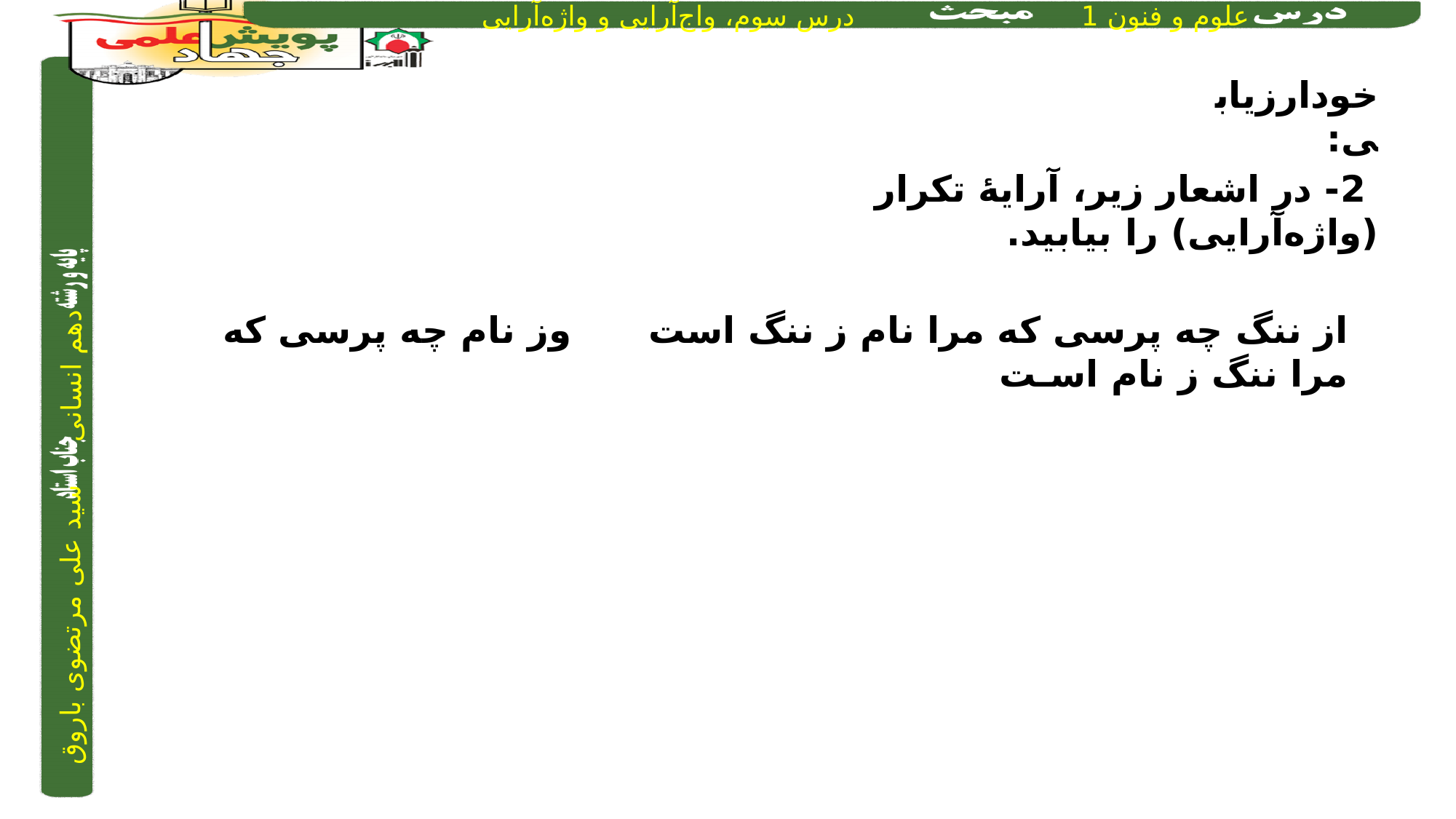

خودارزیابی:
 2- در اشعار زیر، آرایۀ تکرار (واژه‌آرایی) را بیابید.
از ننگ چه پرسی که مرا نام ز ننگ است		 وز نام چه پرسی که مرا ننگ ز نام اسـت